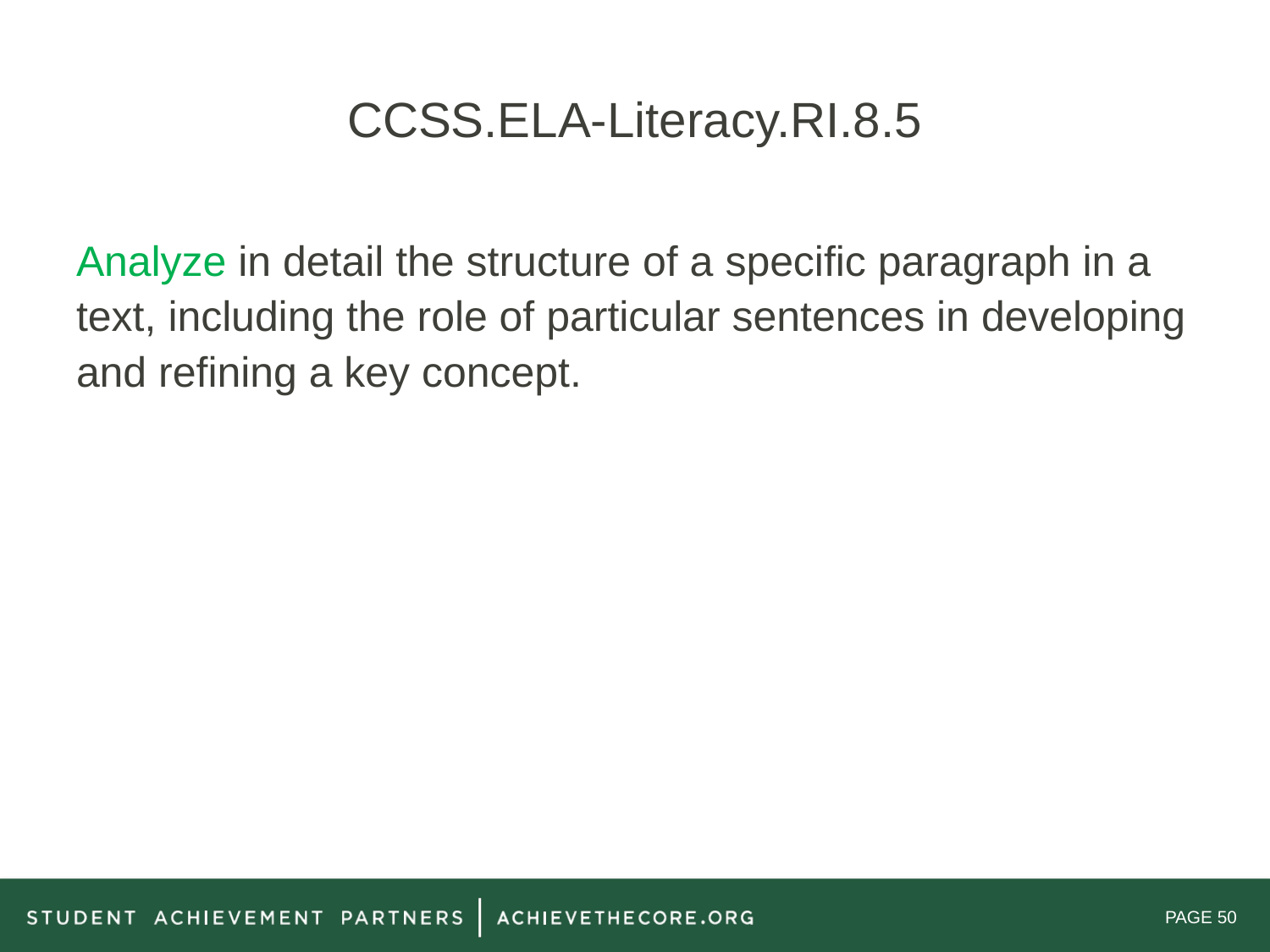

# CCSS.ELA-Literacy.RI.8.5
Analyze in detail the structure of a specific paragraph in a text, including the role of particular sentences in developing and refining a key concept.